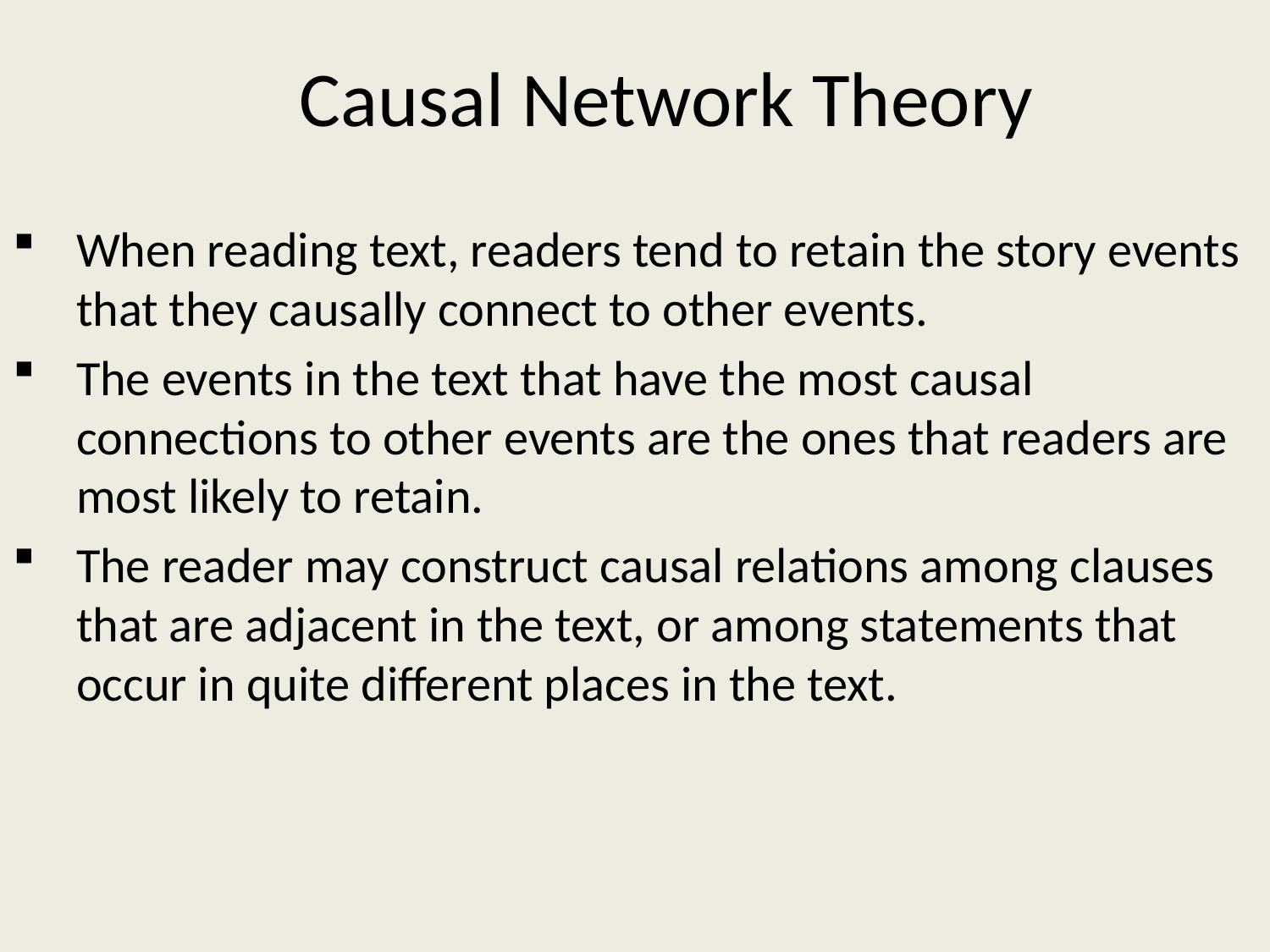

# Causal Network Theory
When reading text, readers tend to retain the story events that they causally connect to other events.
The events in the text that have the most causal connections to other events are the ones that readers are most likely to retain.
The reader may construct causal relations among clauses that are adjacent in the text, or among statements that occur in quite different places in the text.